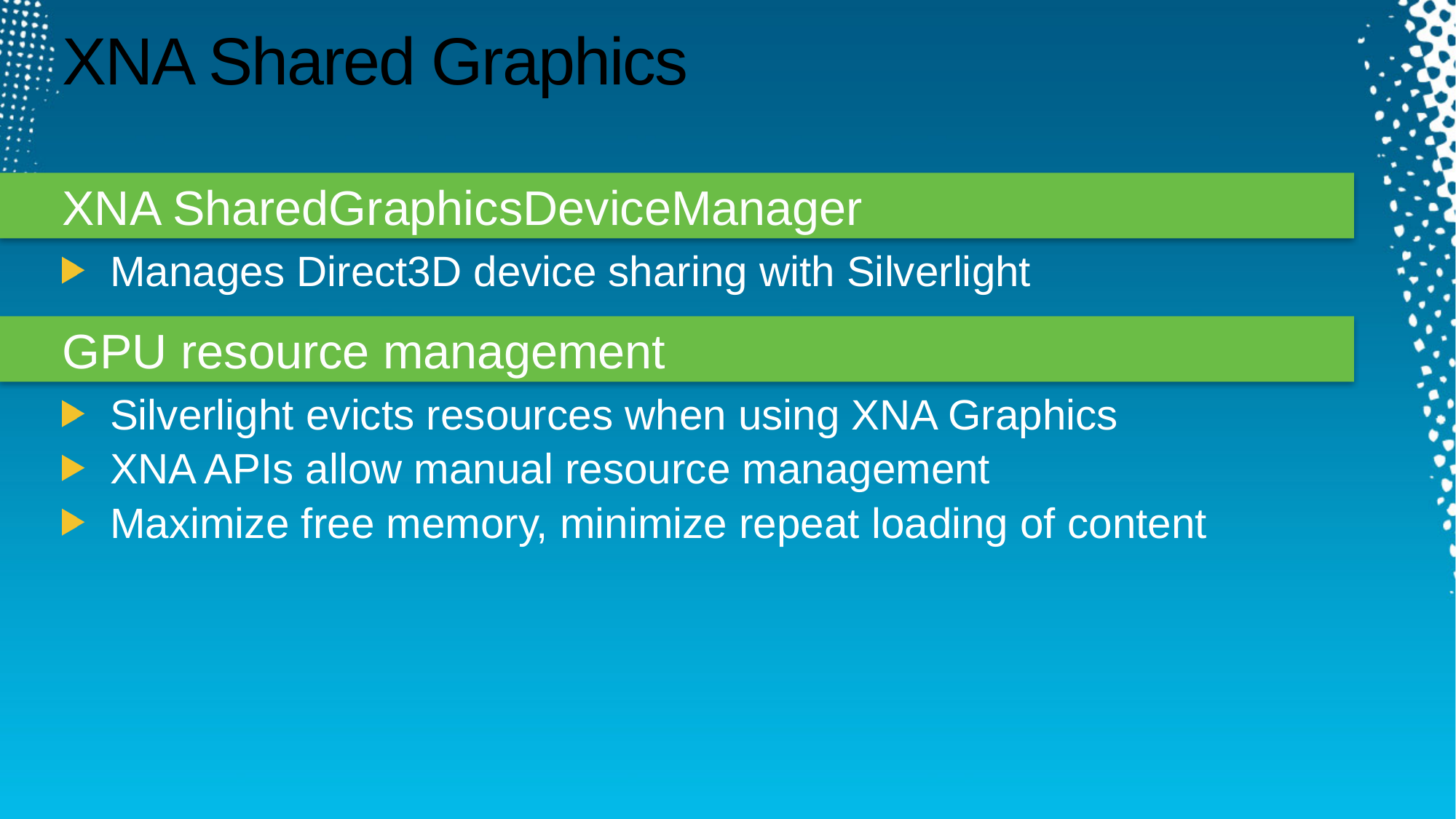

# XNA Shared Graphics
XNA SharedGraphicsDeviceManager
Manages Direct3D device sharing with Silverlight
GPU resource management
Silverlight evicts resources when using XNA Graphics
XNA APIs allow manual resource management
Maximize free memory, minimize repeat loading of content